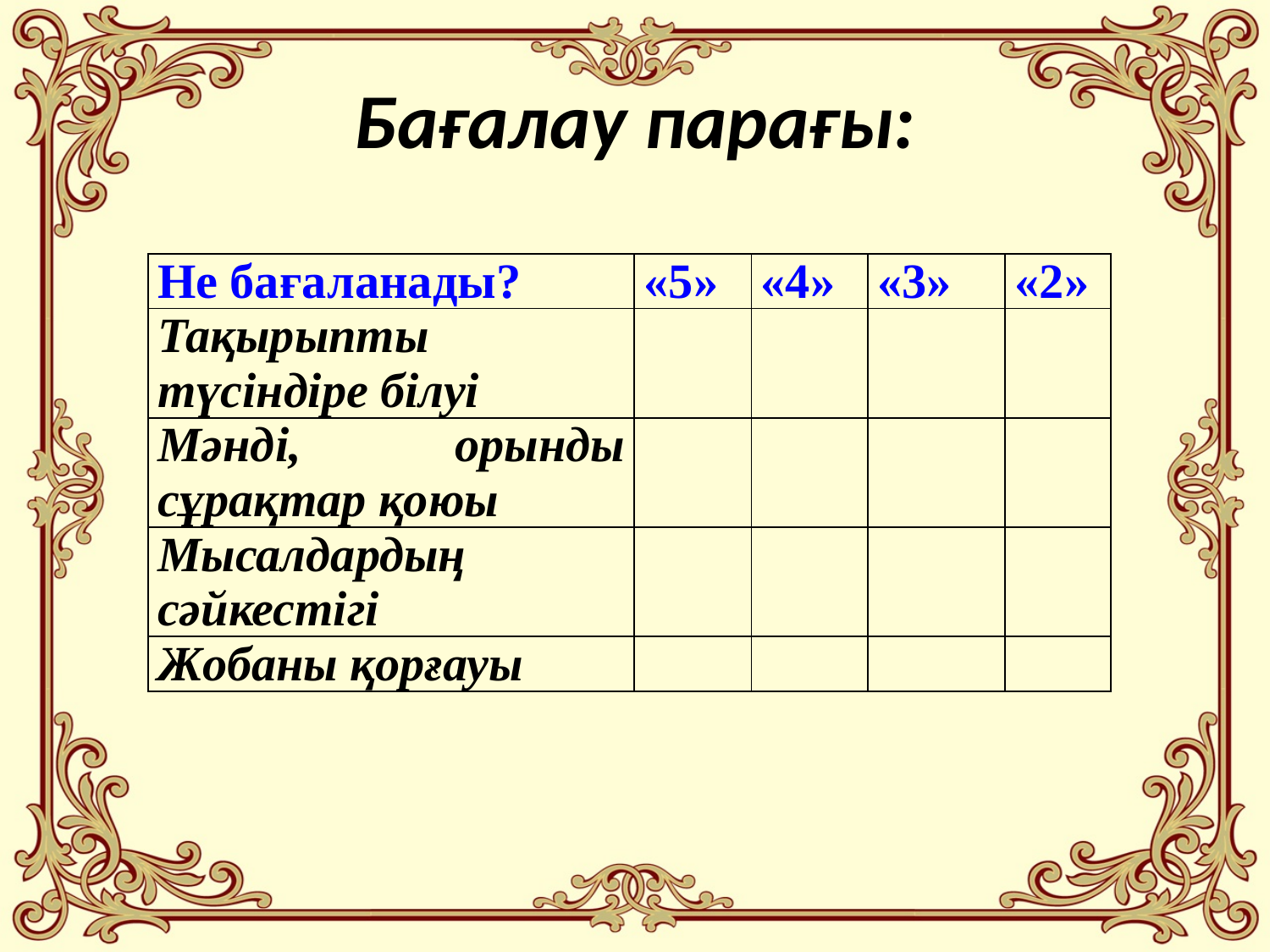

# Бағалау парағы:
| Не бағаланады? | «5» | «4» | «3» | «2» |
| --- | --- | --- | --- | --- |
| Тақырыпты түсіндіре білуі |  |  |  |  |
| Мәнді, орынды сұрақтар қоюы |  |  |  |  |
| Мысалдардың сәйкестігі |  |  |  |  |
| Жобаны қорғауы |  |  |  |  |